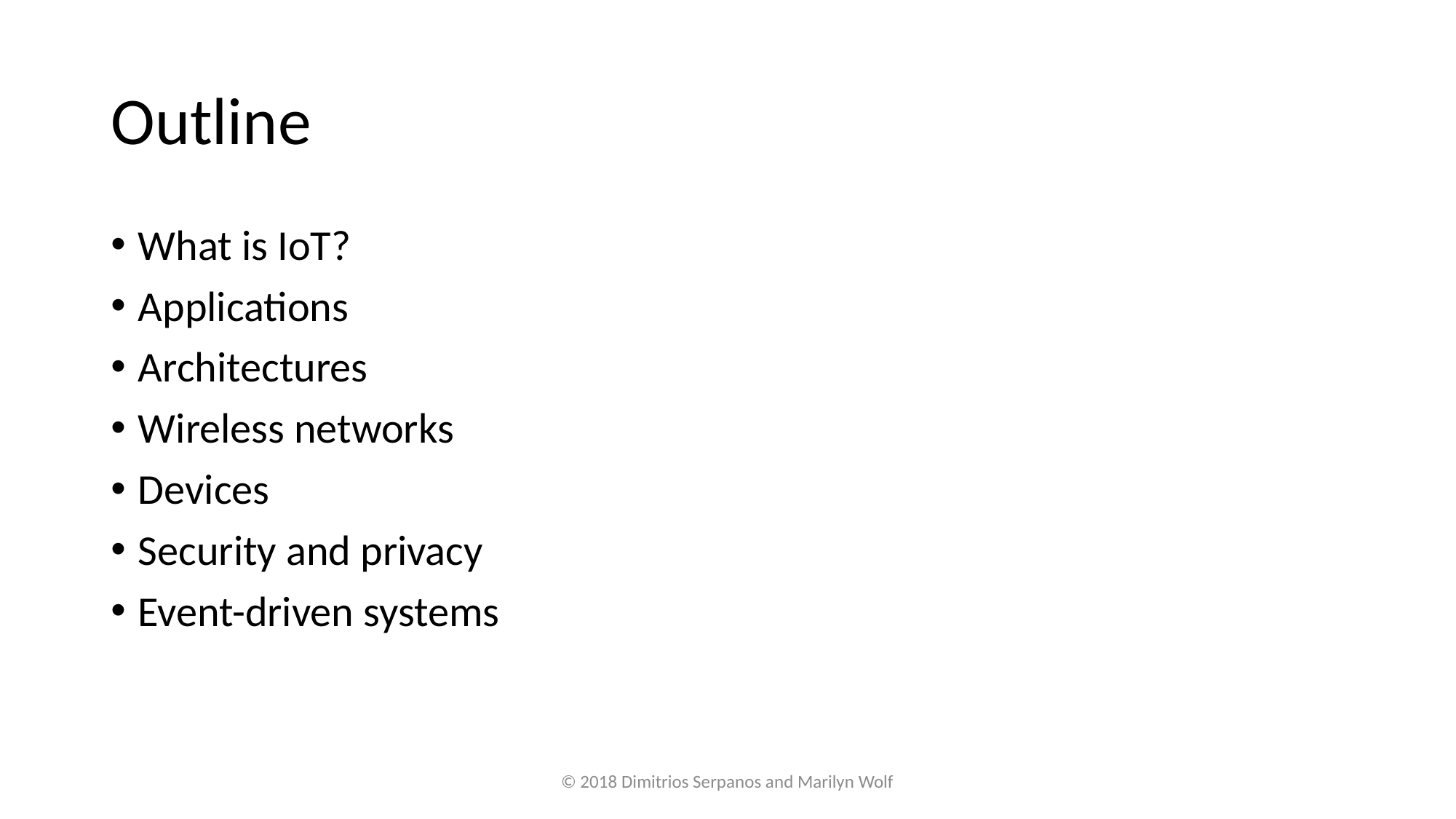

# Outline
What is IoT?
Applications
Architectures
Wireless networks
Devices
Security and privacy
Event-driven systems
© 2018 Dimitrios Serpanos and Marilyn Wolf